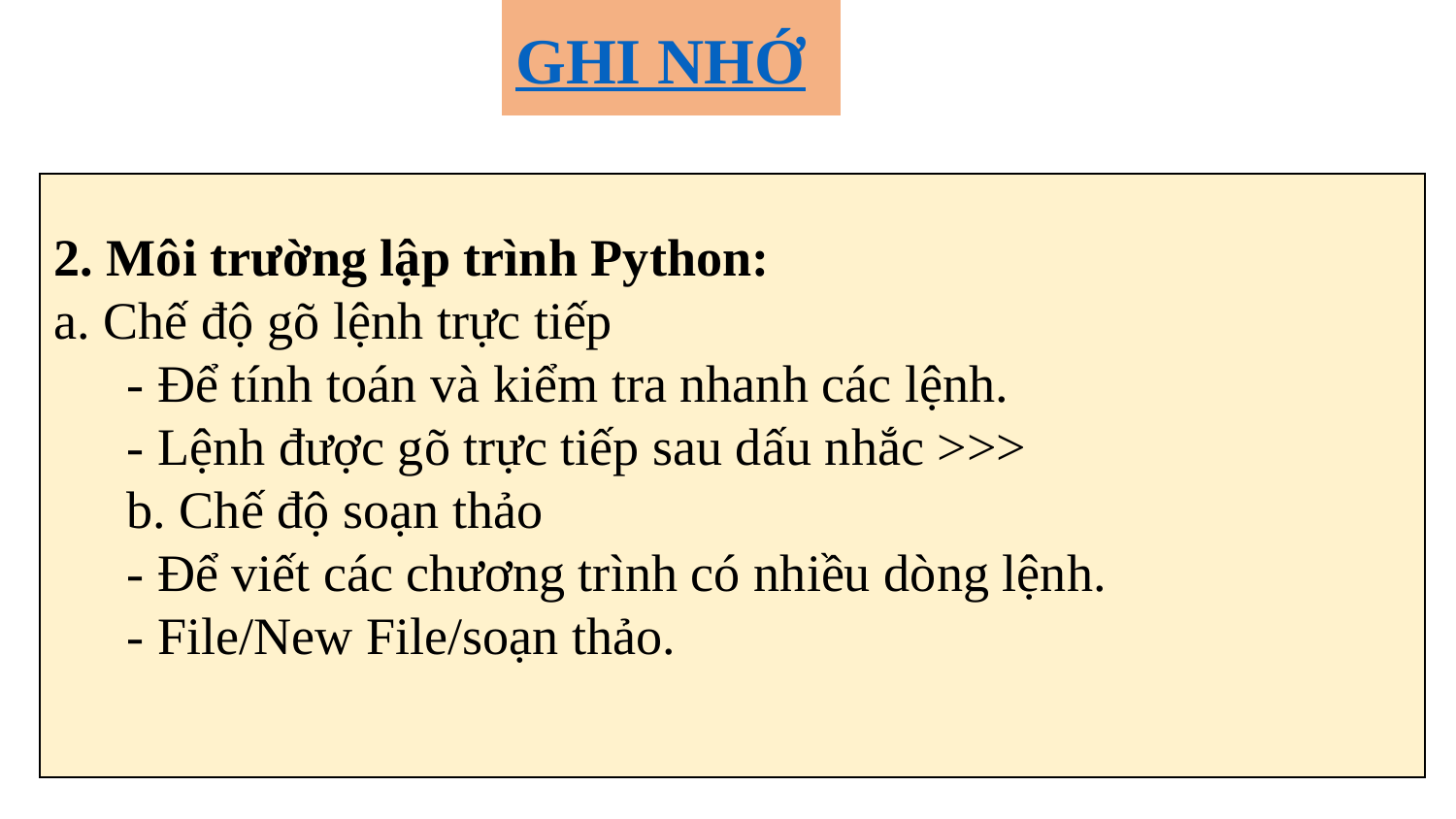

GHI NHỚ
2. Môi trường lập trình Python:
a. Chế độ gõ lệnh trực tiếp
- Để tính toán và kiểm tra nhanh các lệnh.
- Lệnh được gõ trực tiếp sau dấu nhắc >>>
b. Chế độ soạn thảo
- Để viết các chương trình có nhiều dòng lệnh.
- File/New File/soạn thảo.